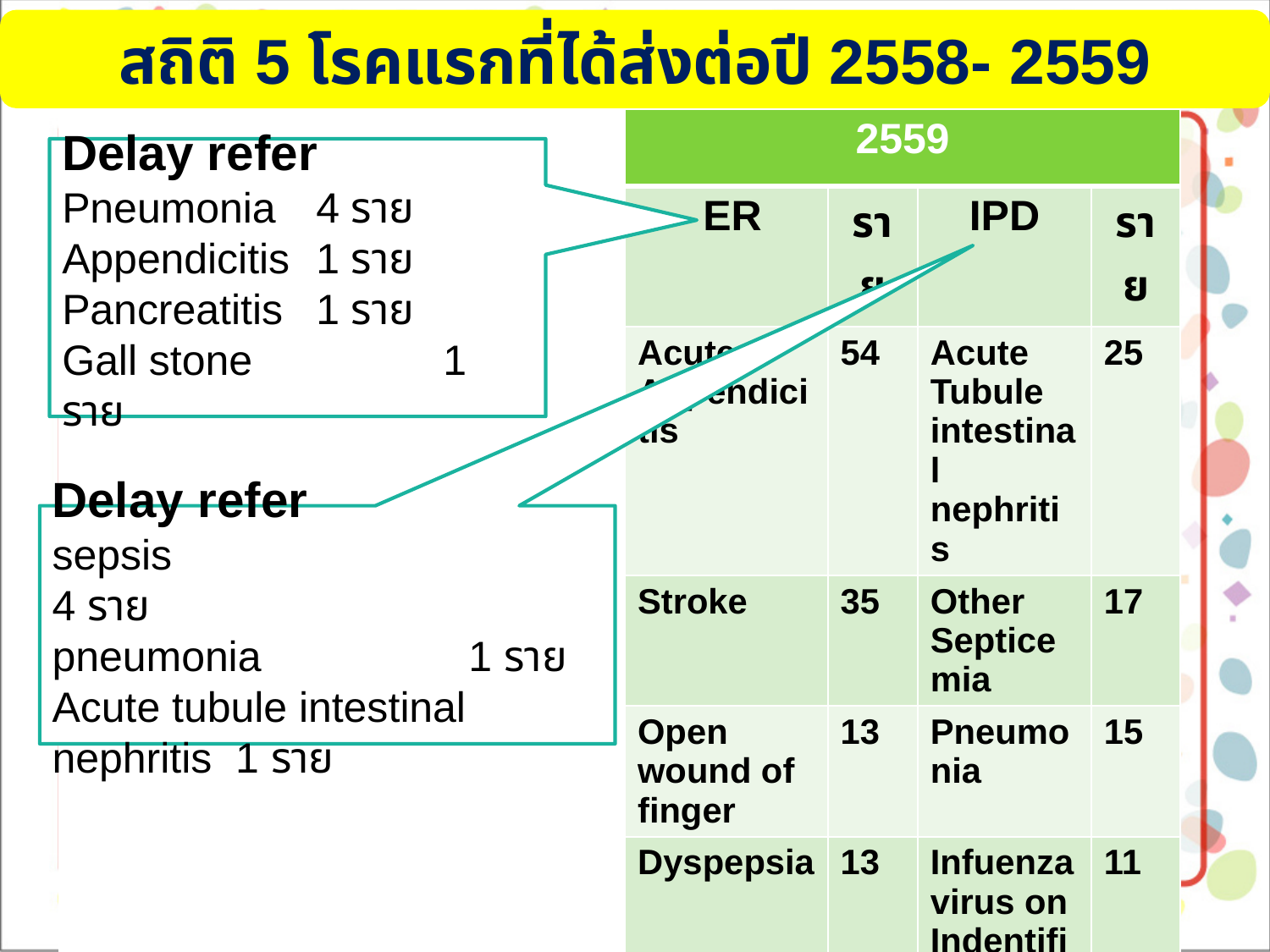

สถิติ 5 โรคแรกที่ได้ส่งต่อปี 2558- 2559
|  |  |  |  | 2559 |  |  |  |
| --- | --- | --- | --- | --- | --- | --- | --- |
|  |  |  |  | ER | ราย | IPD | ราย |
|  |  |  |  | Acute Appendicitis | 54 | Acute Tubule intestinal nephritis | 25 |
|  |  |  |  | Stroke | 35 | Other Septicemia | 17 |
|  |  |  |  | Open wound of finger | 13 | Pneumonia | 15 |
|  |  |  |  | Dyspepsia | 13 | Infuenza virus on Indentified | 11 |
|  |  |  |  | Gastro internal hemorrhage | 12 | Acute Appendicitis | 7 |
Delay refer
Pneumonia	4 ราย
Appendicitis	1 ราย
Pancreatitis	1 ราย
Gall stone	 	1 ราย
Delay refer
sepsis 			   4 ราย
pneumonia 		   1 ราย
Acute tubule intestinal nephritis  1 ราย